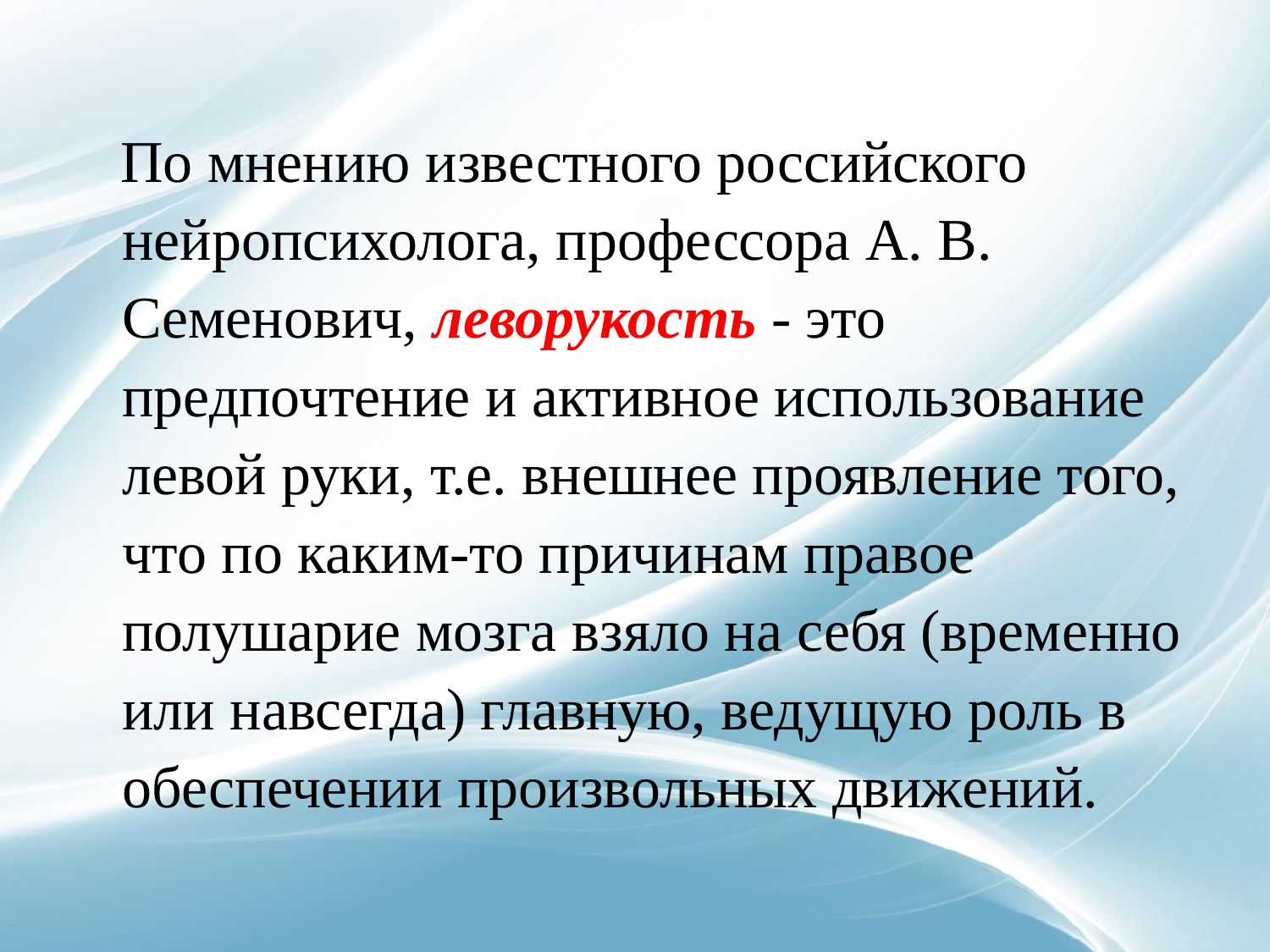

#

   По мнению известного российского нейропсихолога, профессора А. В. Семенович, леворукость - это предпочтение и активное использование левой руки, т.е. внешнее проявление того, что по каким-то причинам правое полушарие мозга взяло на себя (временно или навсегда) главную, ведущую роль в обеспечении произвольных движений.